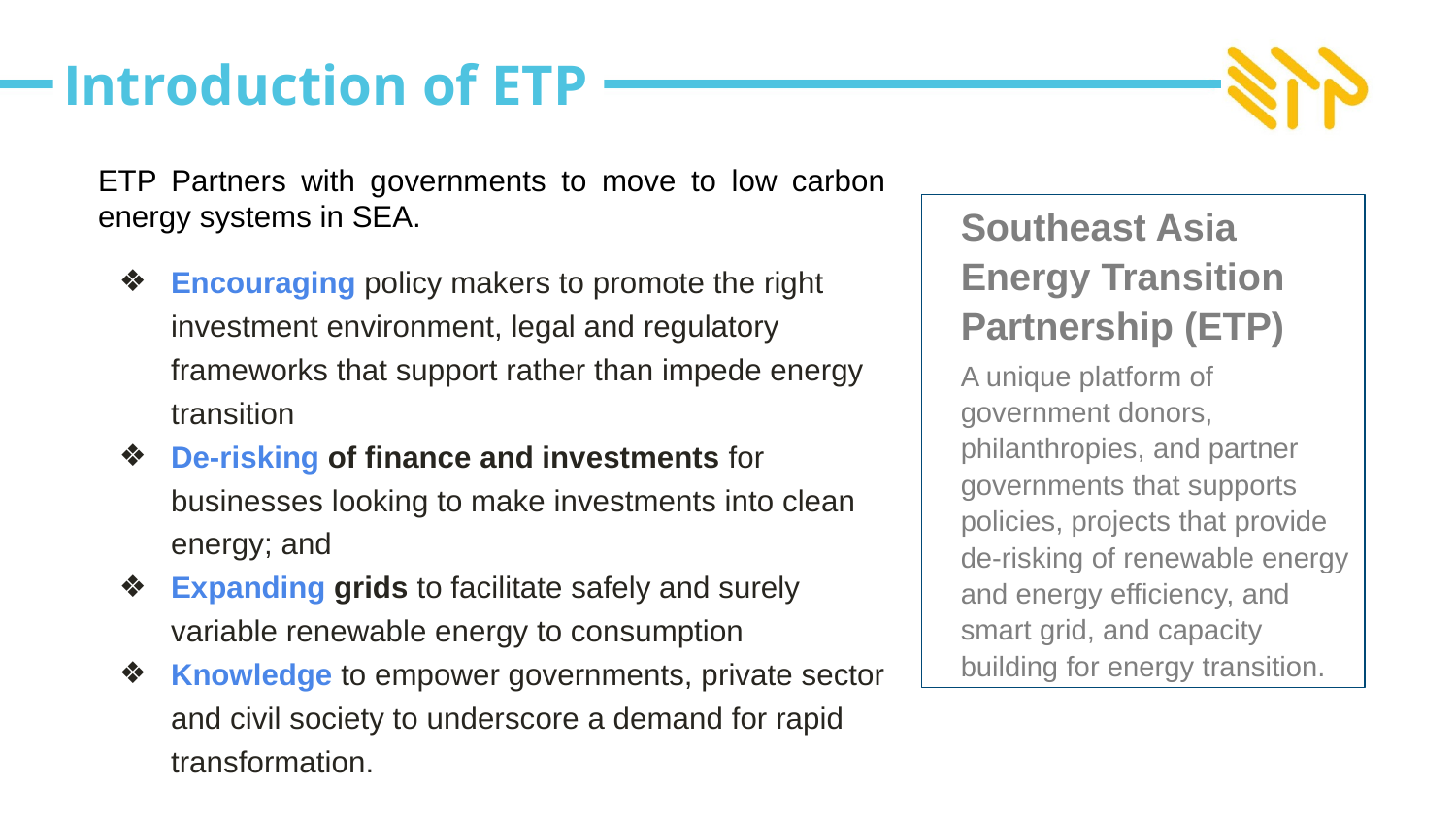

# Introduction of ETP
ETP Partners with governments to move to low carbon energy systems in SEA.
Encouraging policy makers to promote the right investment environment, legal and regulatory frameworks that support rather than impede energy transition
De-risking of finance and investments for businesses looking to make investments into clean energy; and
Expanding grids to facilitate safely and surely variable renewable energy to consumption
Knowledge to empower governments, private sector and civil society to underscore a demand for rapid transformation.
Southeast Asia Energy Transition Partnership (ETP)
A unique platform of government donors, philanthropies, and partner governments that supports policies, projects that provide de-risking of renewable energy and energy efficiency, and smart grid, and capacity building for energy transition.